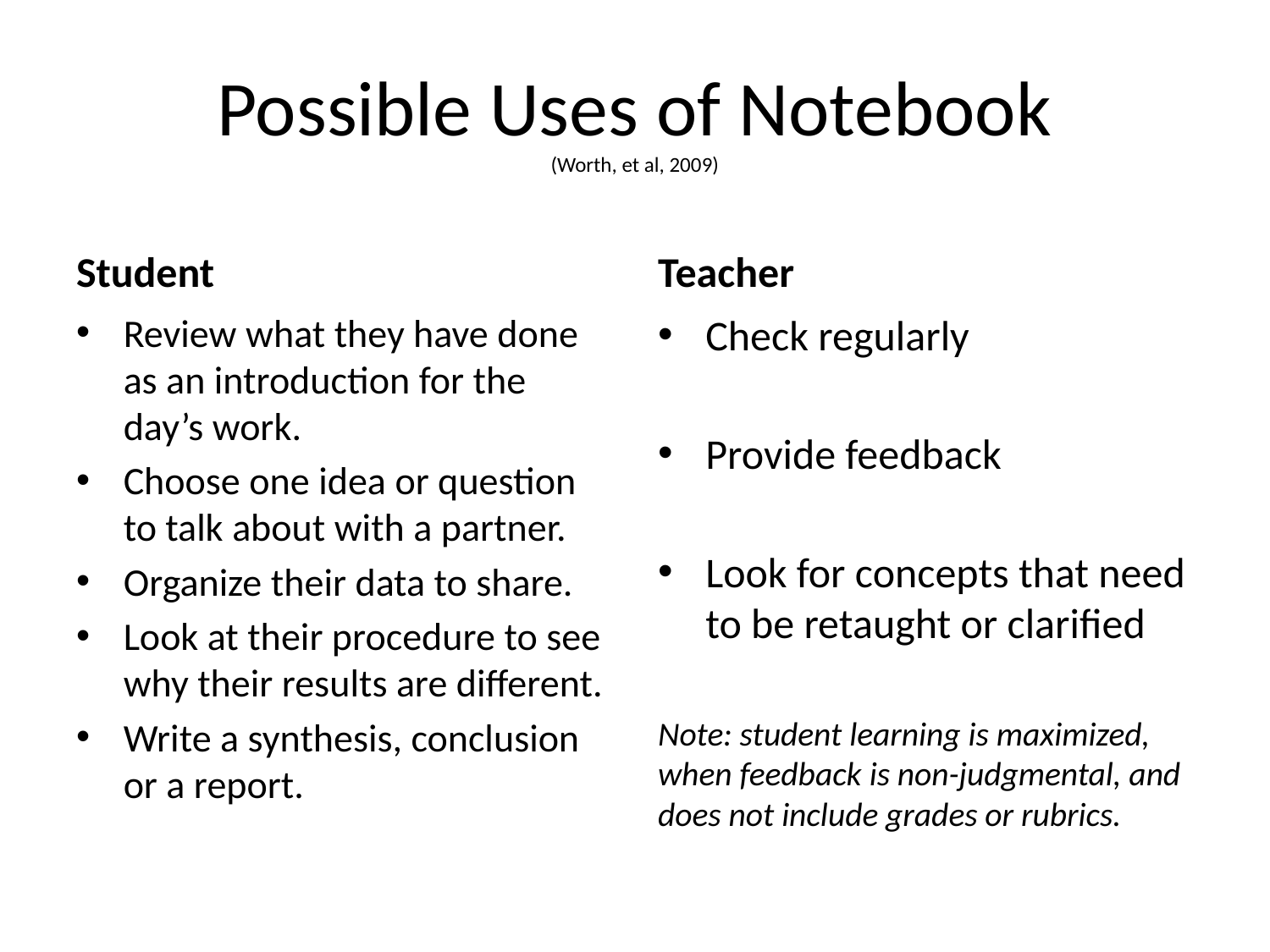

# Possible Uses of Notebook (Worth, et al, 2009)
Student
Teacher
Review what they have done as an introduction for the day’s work.
Choose one idea or question to talk about with a partner.
Organize their data to share.
Look at their procedure to see why their results are different.
Write a synthesis, conclusion or a report.
Check regularly

Provide feedback

Look for concepts that need to be retaught or clarified

Note: student learning is maximized, when feedback is non-judgmental, and does not include grades or rubrics.